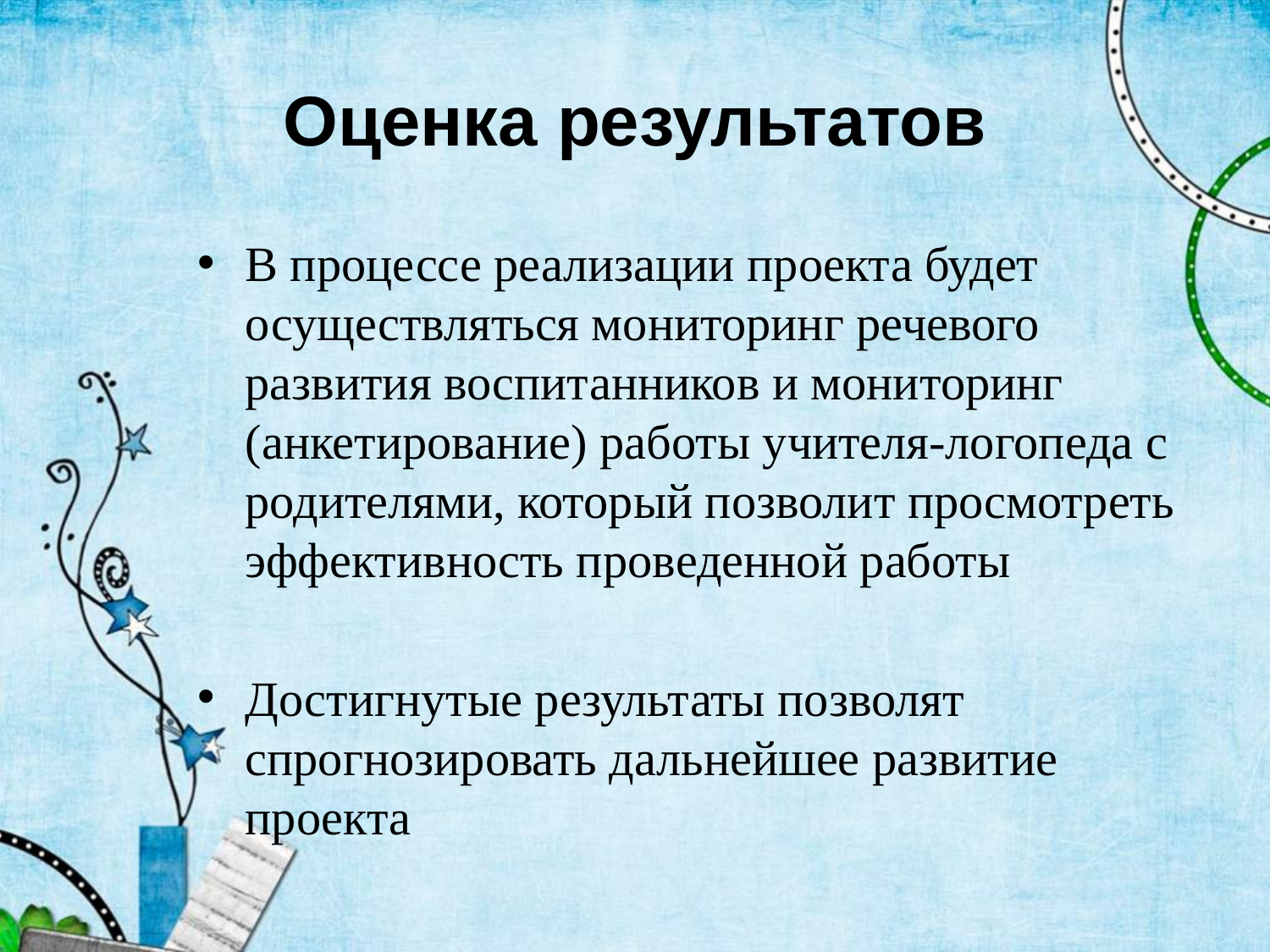

Оценка результатов
В процессе реализации проекта будет осуществляться мониторинг речевого развития воспитанников и мониторинг (анкетирование) работы учителя-логопеда с родителями, который позволит просмотреть эффективность проведенной работы

Достигнутые результаты позволят спрогнозировать дальнейшее развитие проекта